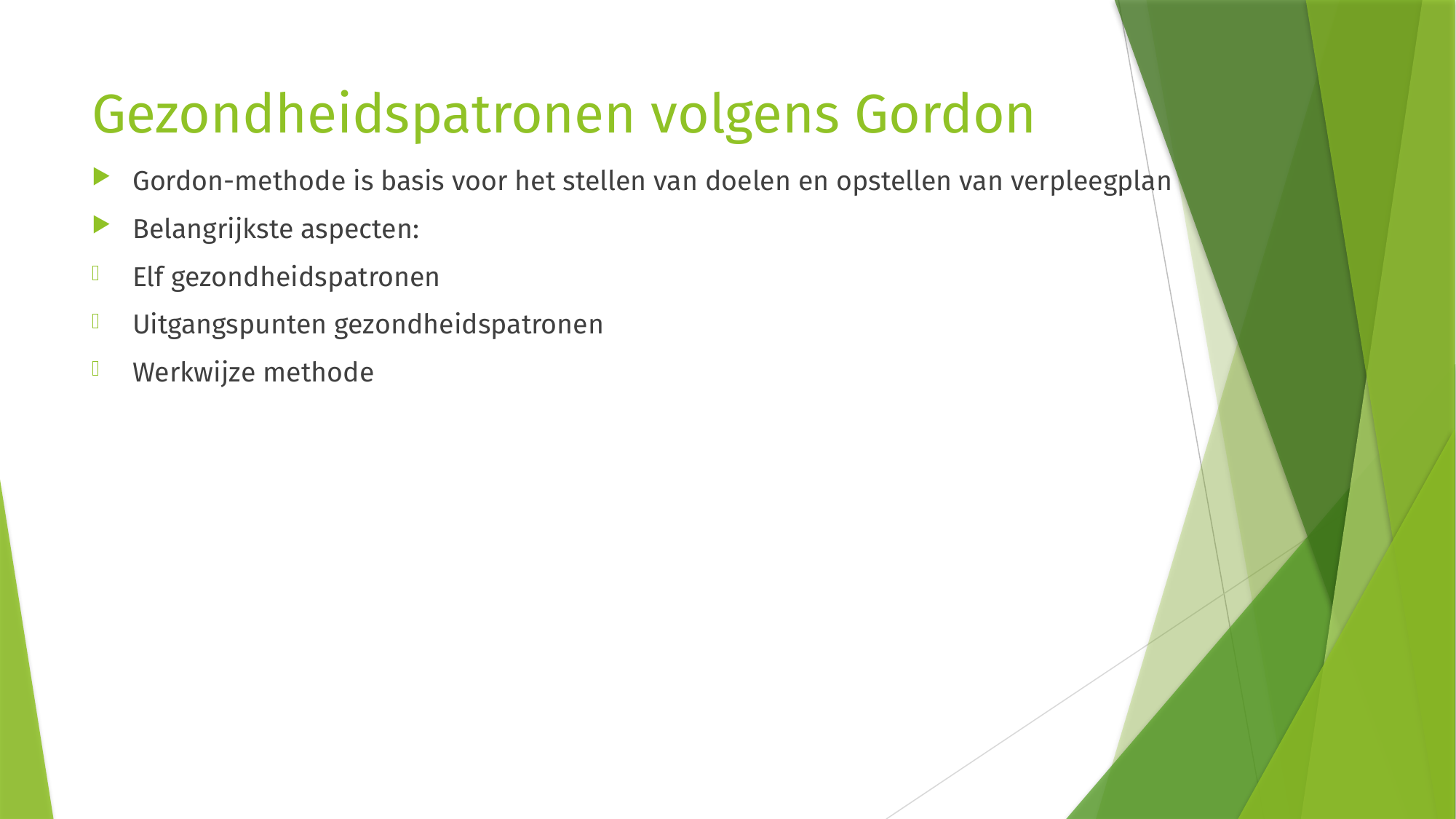

# Gezondheidspatronen volgens Gordon
Gordon-methode is basis voor het stellen van doelen en opstellen van verpleegplan
Belangrijkste aspecten:
Elf gezondheidspatronen
Uitgangspunten gezondheidspatronen
Werkwijze methode